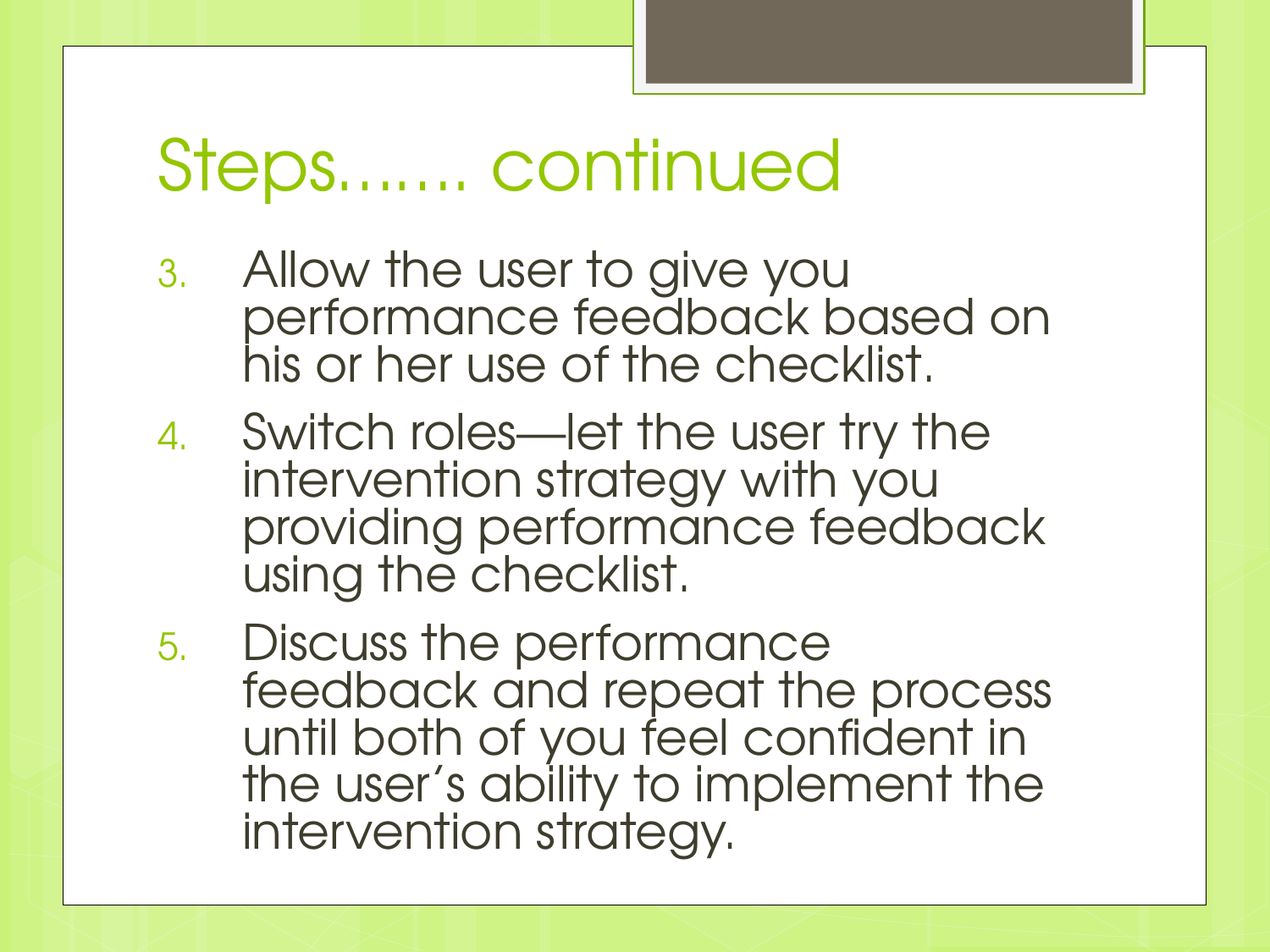

# Steps……. continued
Allow the user to give you performance feedback based on his or her use of the checklist.
Switch roles—let the user try the intervention strategy with you providing performance feedback using the checklist.
Discuss the performance feedback and repeat the process until both of you feel confident in the user’s ability to implement the intervention strategy.